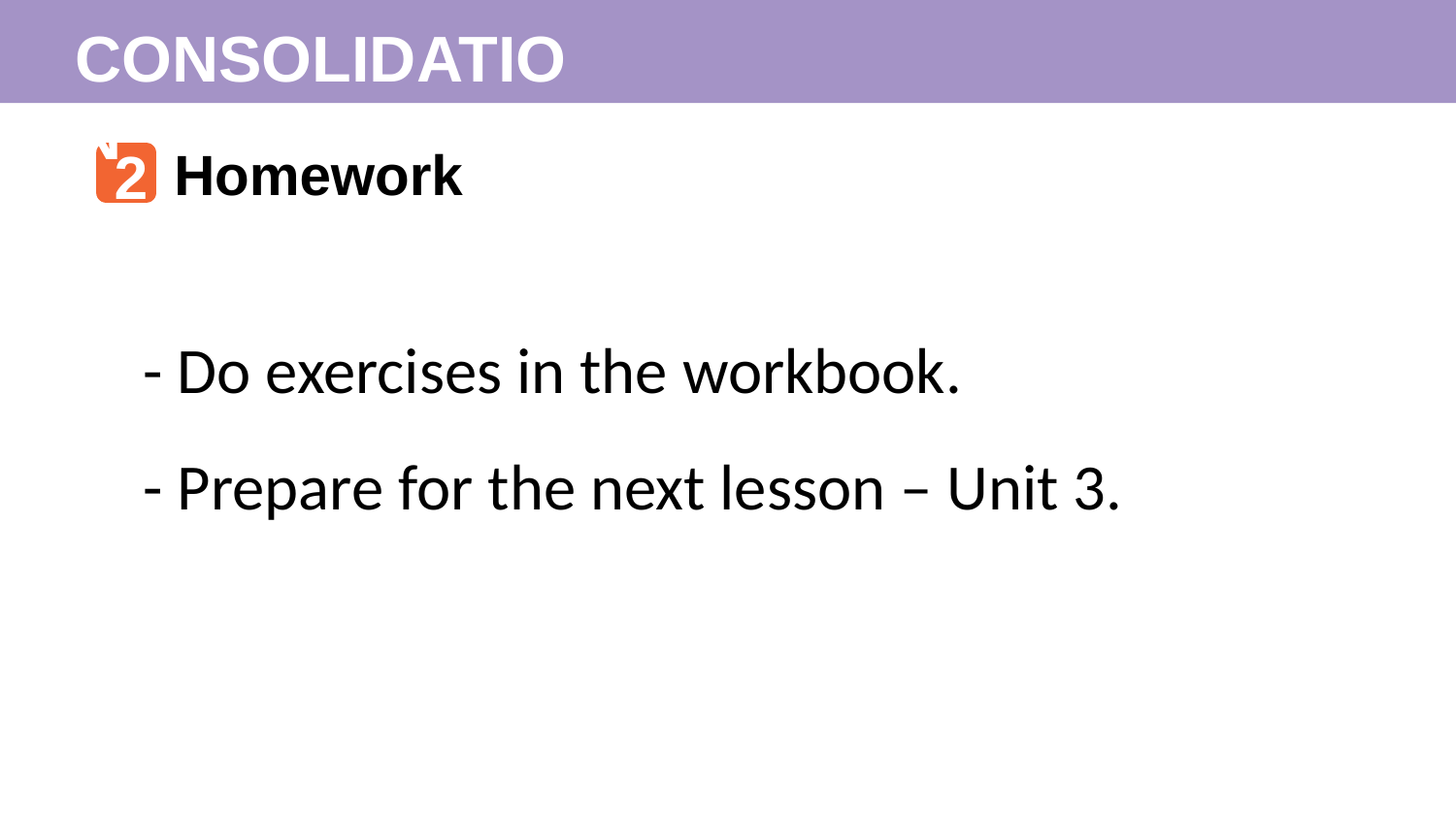

CONSOLIDATION
2
Homework

- Do exercises in the workbook.
- Prepare for the next lesson – Unit 3.